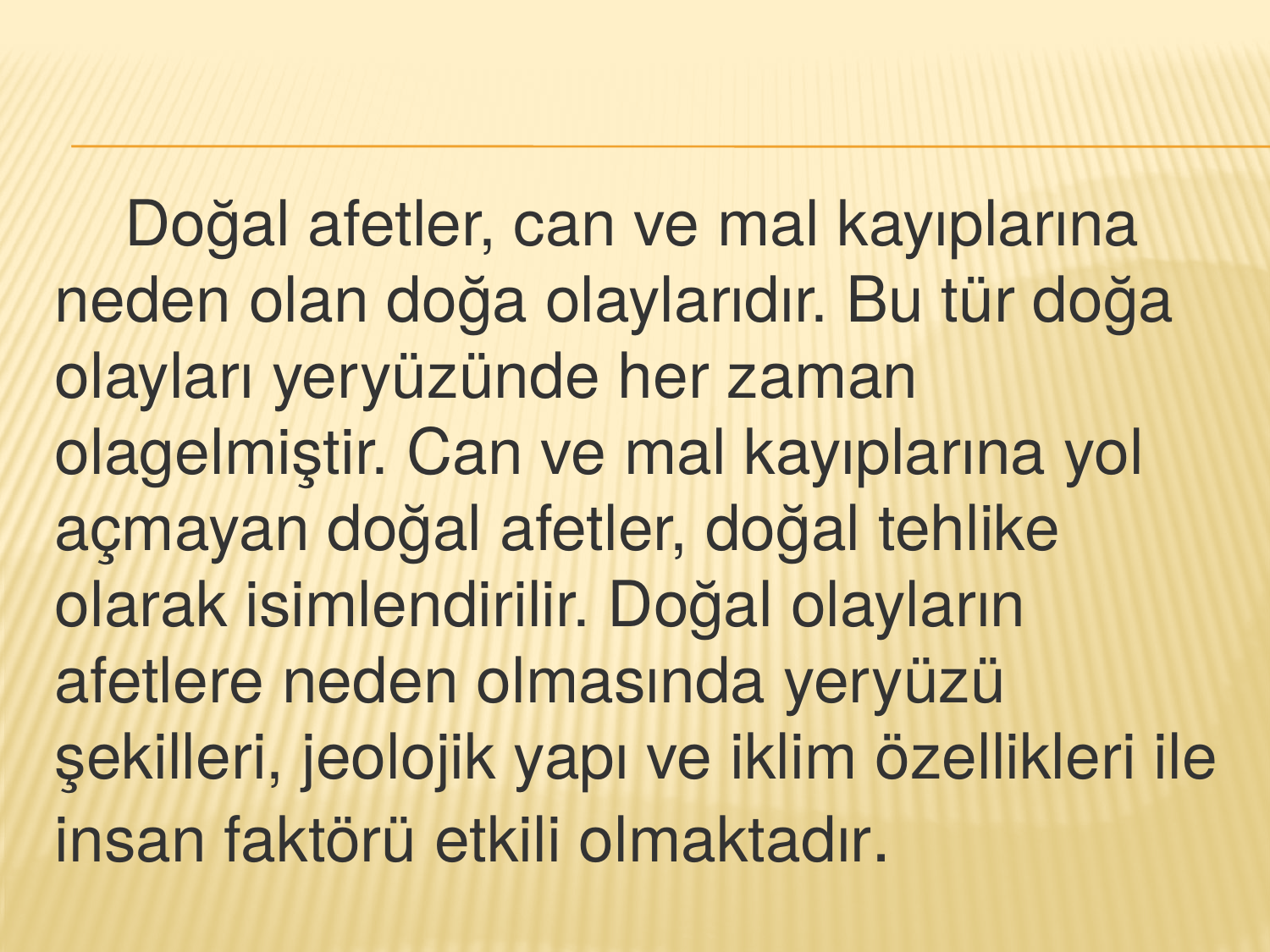

Doğal afetler, can ve mal kayıplarına neden olan do­ğa olaylarıdır. Bu tür doğa olayları yeryüzünde her za­man olagelmiştir. Can ve mal kayıplarına yol açmayan doğal afetler, doğal tehlike olarak isimlendirilir. Doğal olayların afetlere neden olmasında yeryüzü şekilleri, jeolojik yapı ve iklim özellikleri ile insan faktörü et­kili olmaktadır.